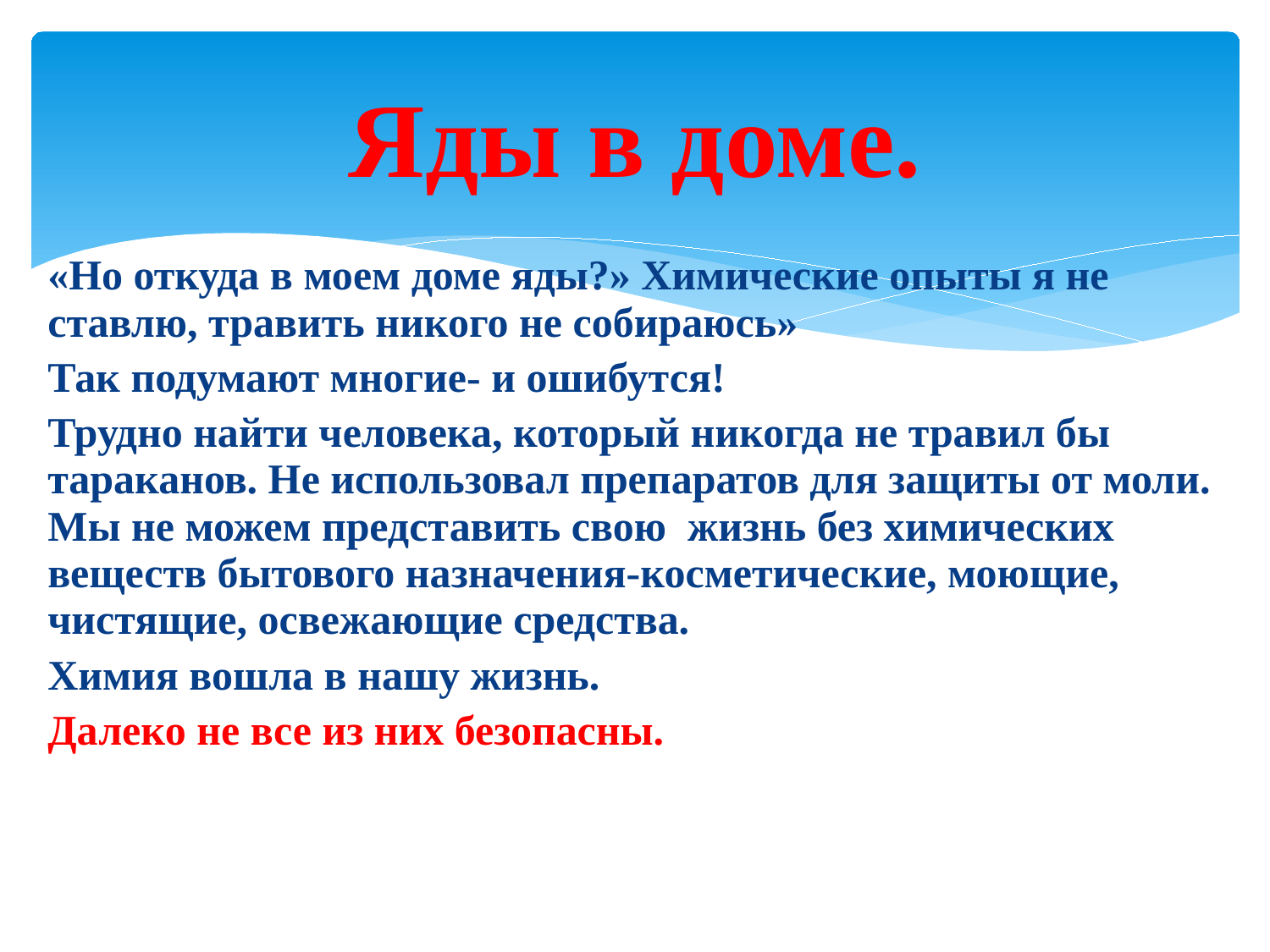

# Яды в доме.
«Но откуда в моем доме яды?» Химические опыты я не ставлю, травить никого не собираюсь»
Так подумают многие- и ошибутся!
Трудно найти человека, который никогда не травил бы тараканов. Не использовал препаратов для защиты от моли.  Мы не можем представить свою  жизнь без химических веществ бытового назначения-косметические, моющие, чистящие, освежающие средства.
Химия вошла в нашу жизнь.
Далеко не все из них безопасны.